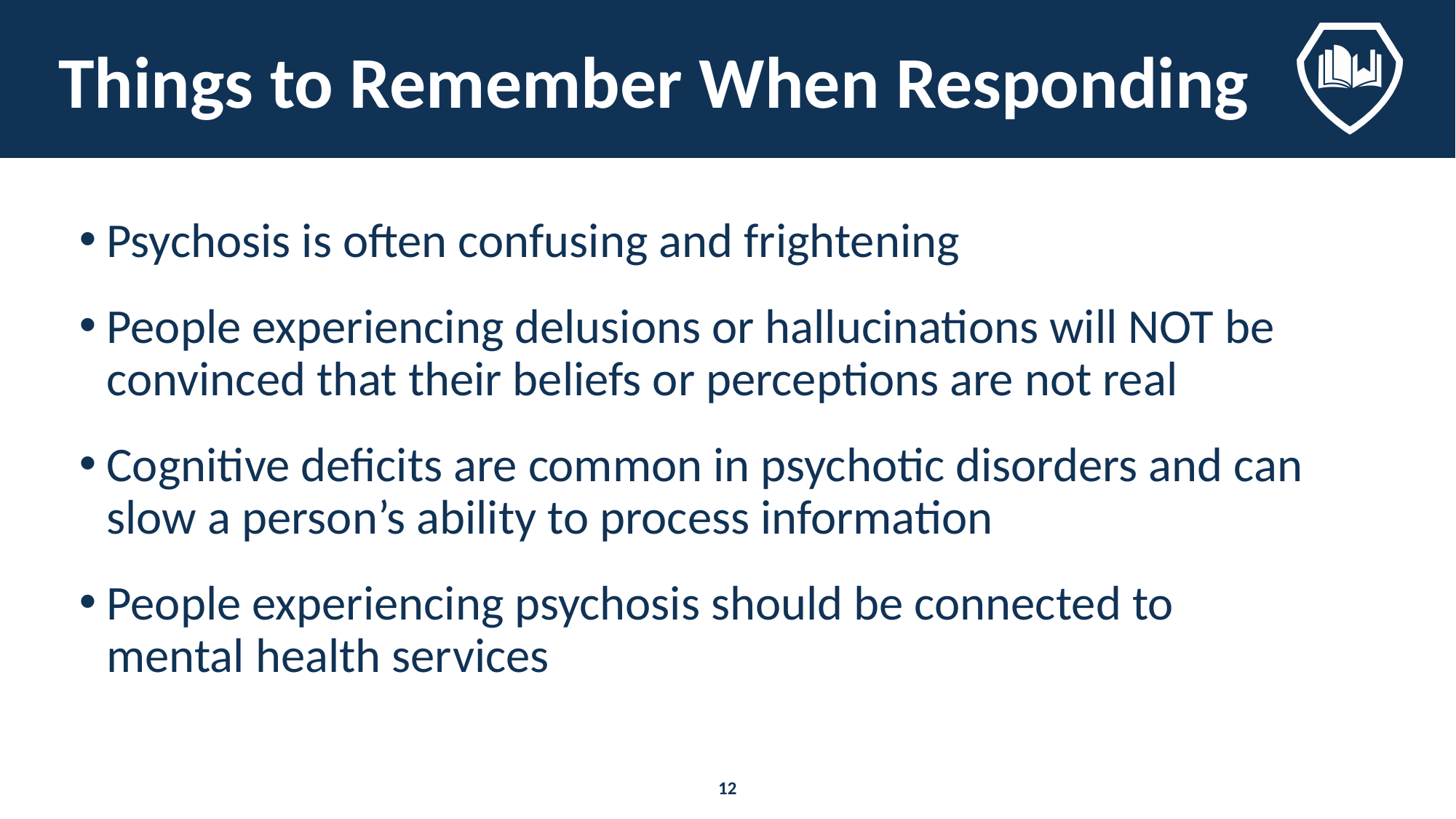

# Things to Remember When Responding
Psychosis is often confusing and frightening
People experiencing delusions or hallucinations will NOT be convinced that their beliefs or perceptions are not real
Cognitive deficits are common in psychotic disorders and can slow a person’s ability to process information
People experiencing psychosis should be connected to mental health services